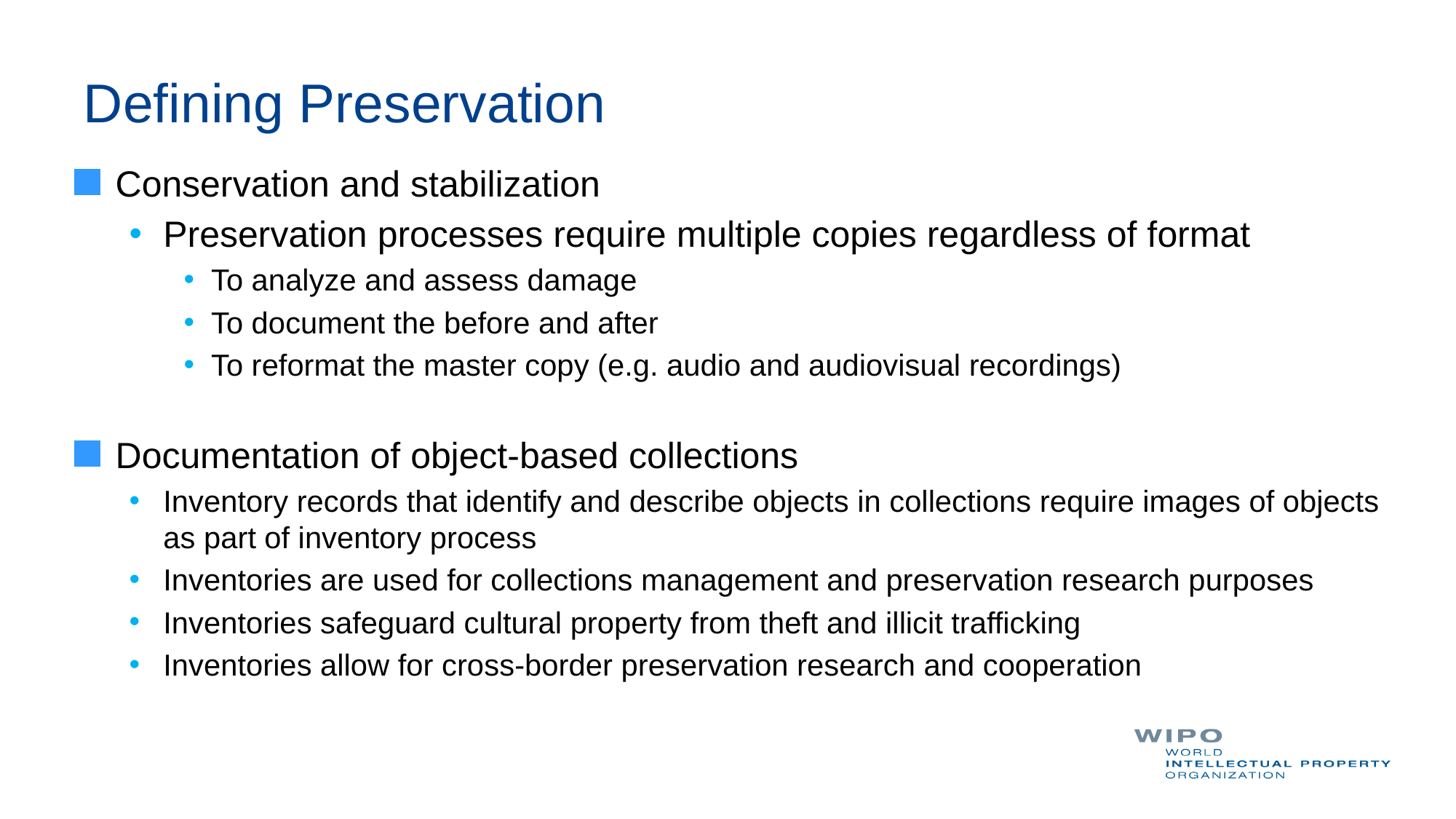

# Defining Preservation
Conservation and stabilization
Preservation processes require multiple copies regardless of format
To analyze and assess damage
To document the before and after
To reformat the master copy (e.g. audio and audiovisual recordings)

Documentation of object-based collections
Inventory records that identify and describe objects in collections require images of objects as part of inventory process
Inventories are used for collections management and preservation research purposes
Inventories safeguard cultural property from theft and illicit trafficking
Inventories allow for cross-border preservation research and cooperation